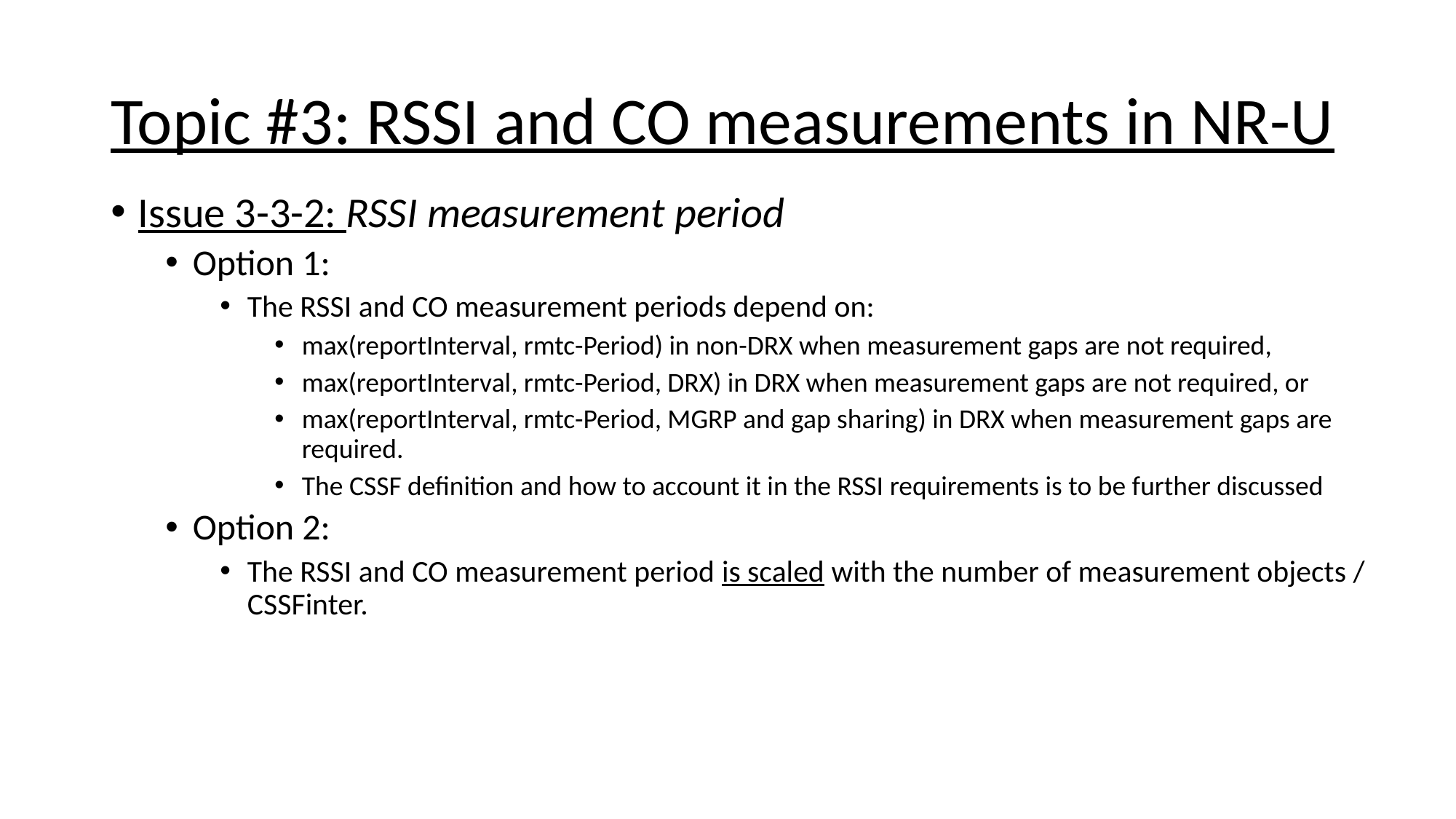

# Topic #3: RSSI and CO measurements in NR-U
Issue 3-3-2: RSSI measurement period
Option 1:
The RSSI and CO measurement periods depend on:
max(reportInterval, rmtc-Period) in non-DRX when measurement gaps are not required,
max(reportInterval, rmtc-Period, DRX) in DRX when measurement gaps are not required, or
max(reportInterval, rmtc-Period, MGRP and gap sharing) in DRX when measurement gaps are required.
The CSSF definition and how to account it in the RSSI requirements is to be further discussed
Option 2:
The RSSI and CO measurement period is scaled with the number of measurement objects / CSSFinter.